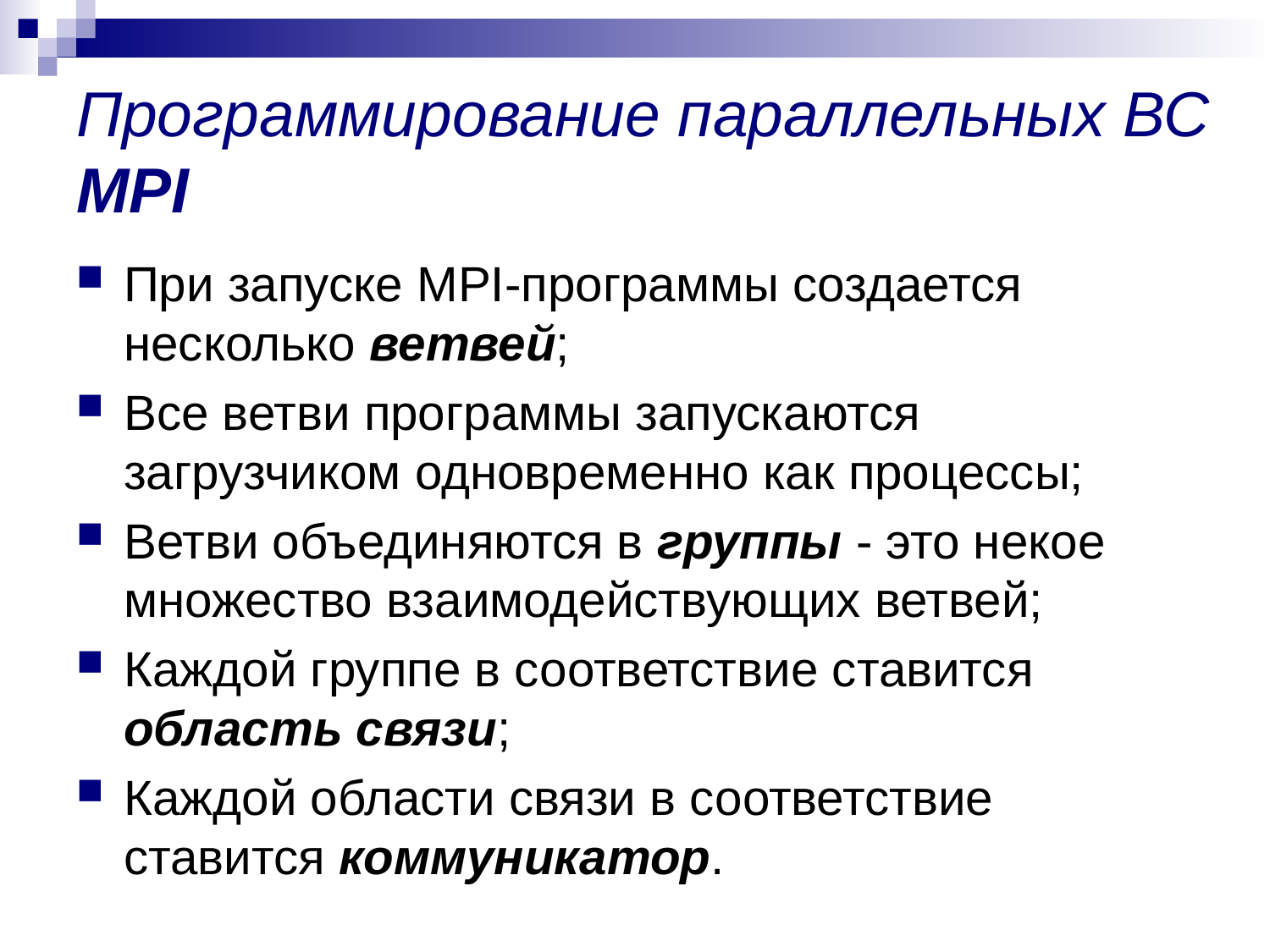

# Программирование параллельных ВС MPI
При запуске MPI-программы создается несколько ветвей;
Все ветви программы запускаются загрузчиком одновременно как процессы;
Ветви объединяются в группы - это некое множество взаимодействующих ветвей;
Каждой группе в соответствие ставится область связи;
Каждой области связи в соответствие ставится коммуникатор.